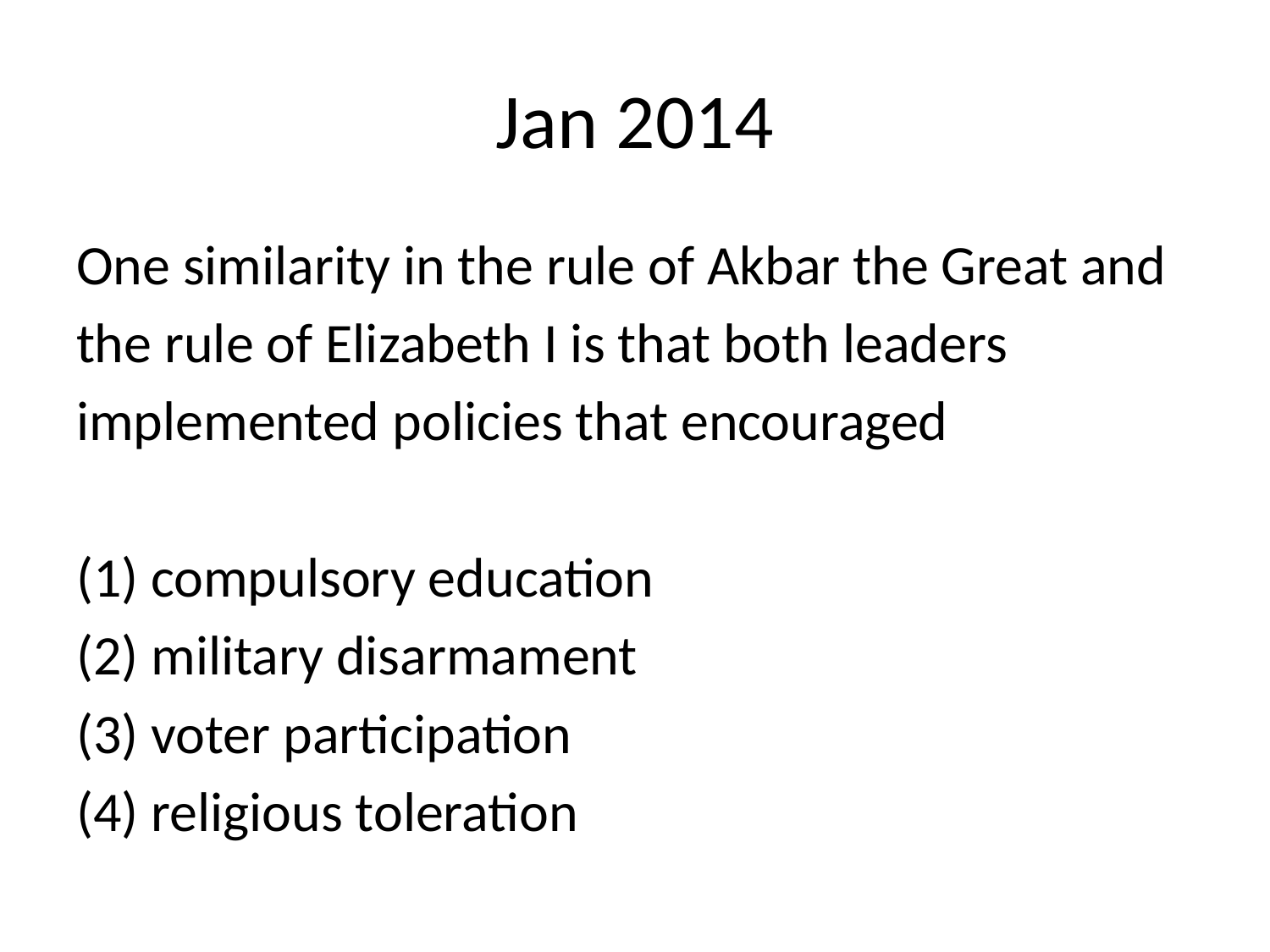

# Jan 2014
One similarity in the rule of Akbar the Great and
the rule of Elizabeth I is that both leaders
implemented policies that encouraged

(1) compulsory education
(2) military disarmament
(3) voter participation
(4) religious toleration